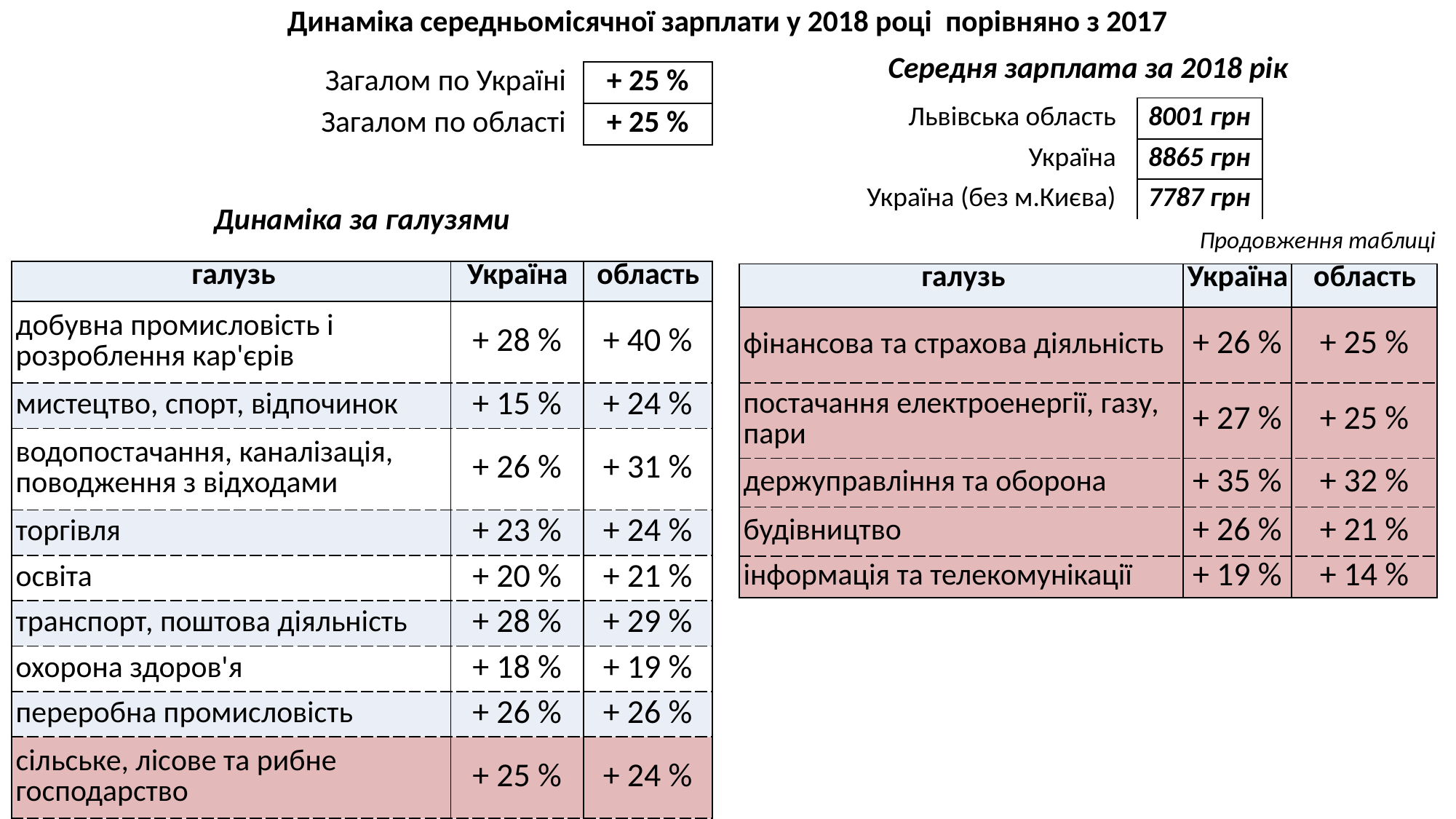

# Динаміка середньомісячної зарплати у 2018 році  порівняно з 2017
|  |  |  |
| --- | --- | --- |
| Загалом по Україні |  | + 25 % |
| Загалом по області |  | + 25 % |
|  |  |  |
| Динаміка за галузями |  |  |
| галузь | Україна | область |
| добувна промисловість і розроблення кар'єрів | + 28 % | + 40 % |
| мистецтво, спорт, відпочинок | + 15 % | + 24 % |
| водопостачання, каналізація, поводження з відходами | + 26 % | + 31 % |
| торгівля | + 23 % | + 24 % |
| освіта | + 20 % | + 21 % |
| транспорт, поштова діяльність | + 28 % | + 29 % |
| охорона здоров'я | + 18 % | + 19 % |
| переробна промисловість | + 26 % | + 26 % |
| сільське, лісове та рибне господарство | + 25 % | + 24 % |
| Середня зарплата за 2018 рік |  |  |  |  |
| --- | --- | --- | --- | --- |
| Львівська область | 8001 грн |  |  |  |
| Україна | 8865 грн |  |  |  |
| Україна (без м.Києва) | 7787 грн |  |  |  |
| Продовження таблиці |  |  |  |  |
| галузь |  | Україна |  | область |
| фінансова та страхова діяльність |  | + 26 % |  | + 25 % |
| постачання електроенергії, газу, пари |  | + 27 % |  | + 25 % |
| держуправління та оборона |  | + 35 % |  | + 32 % |
| будівництво |  | + 26 % |  | + 21 % |
| інформація та телекомунікації |  | + 19 % |  | + 14 % |